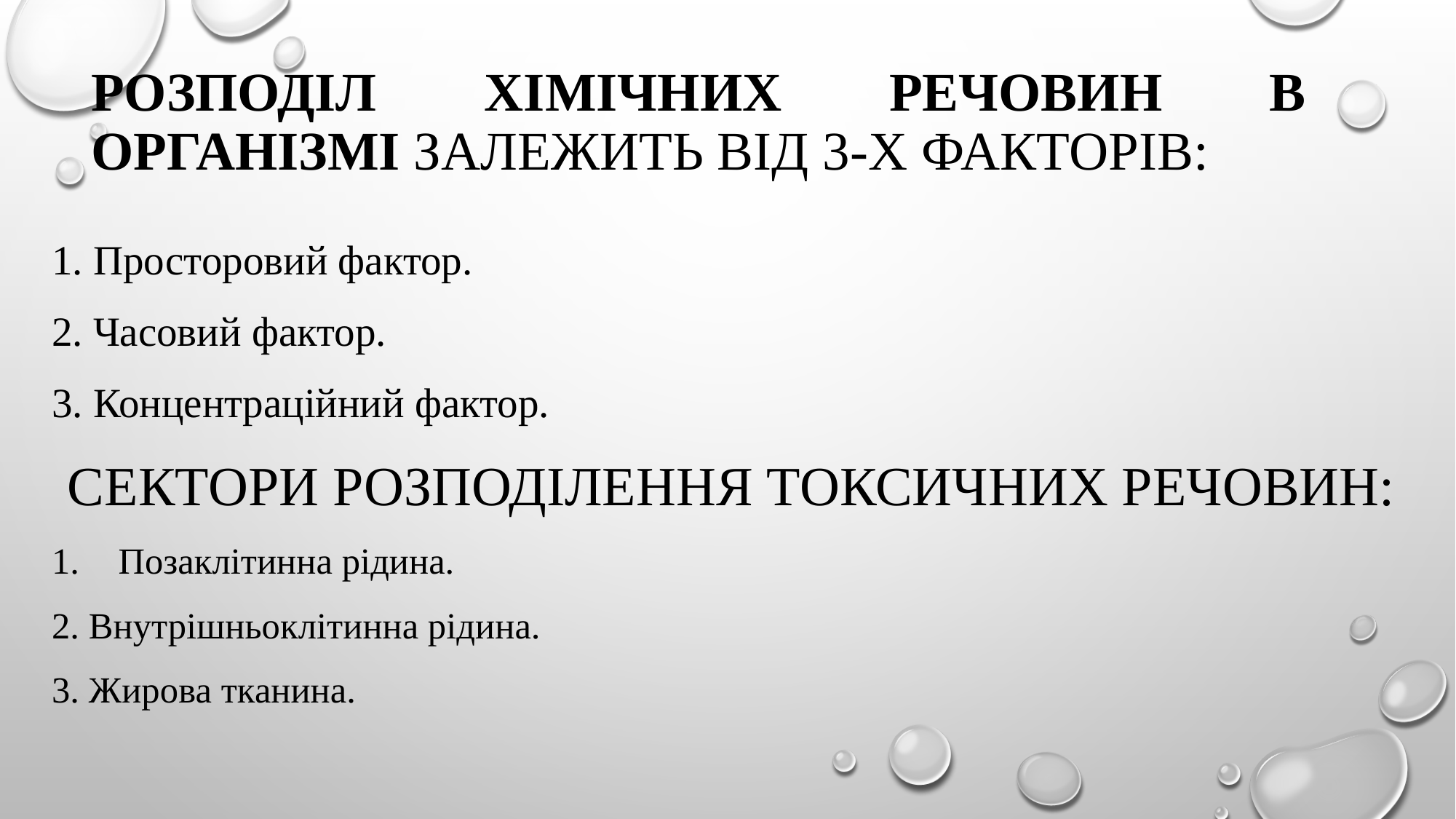

# Розподіл хімічних речовин в організмі залежить від 3-х факторів:
1. Просторовий фактор.
2. Часовий фактор.
3. Концентраційний фактор.
 Сектори розподілення токсичних речовин:
Позаклітинна рідина.
2. Внутрішньоклітинна рідина.
3. Жирова тканина.